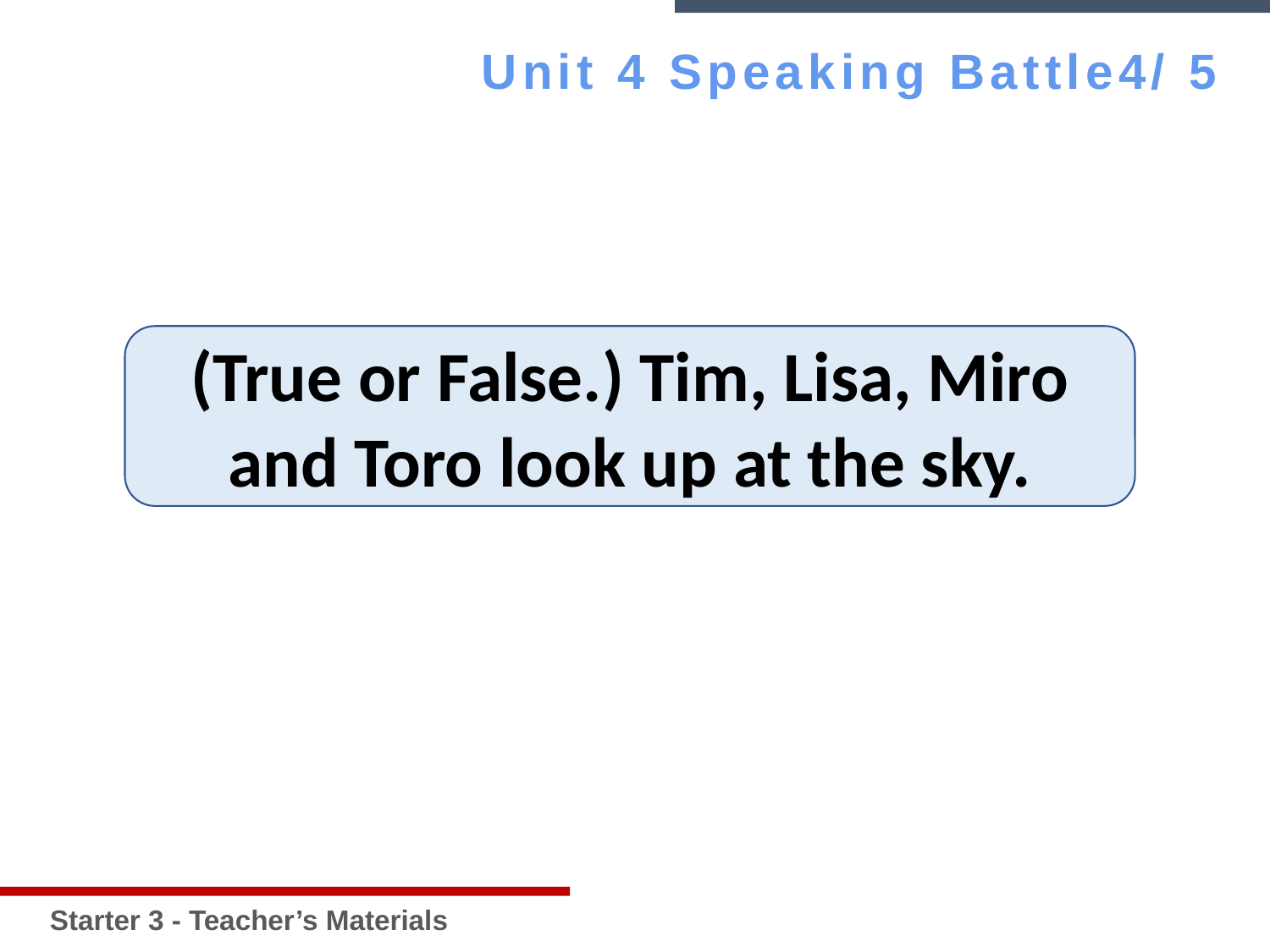

Starter 3 - Teacher’s Materials
Unit 4 Speaking Battle4/ 5
(True or False.) Tim, Lisa, Miro and Toro look up at the sky.